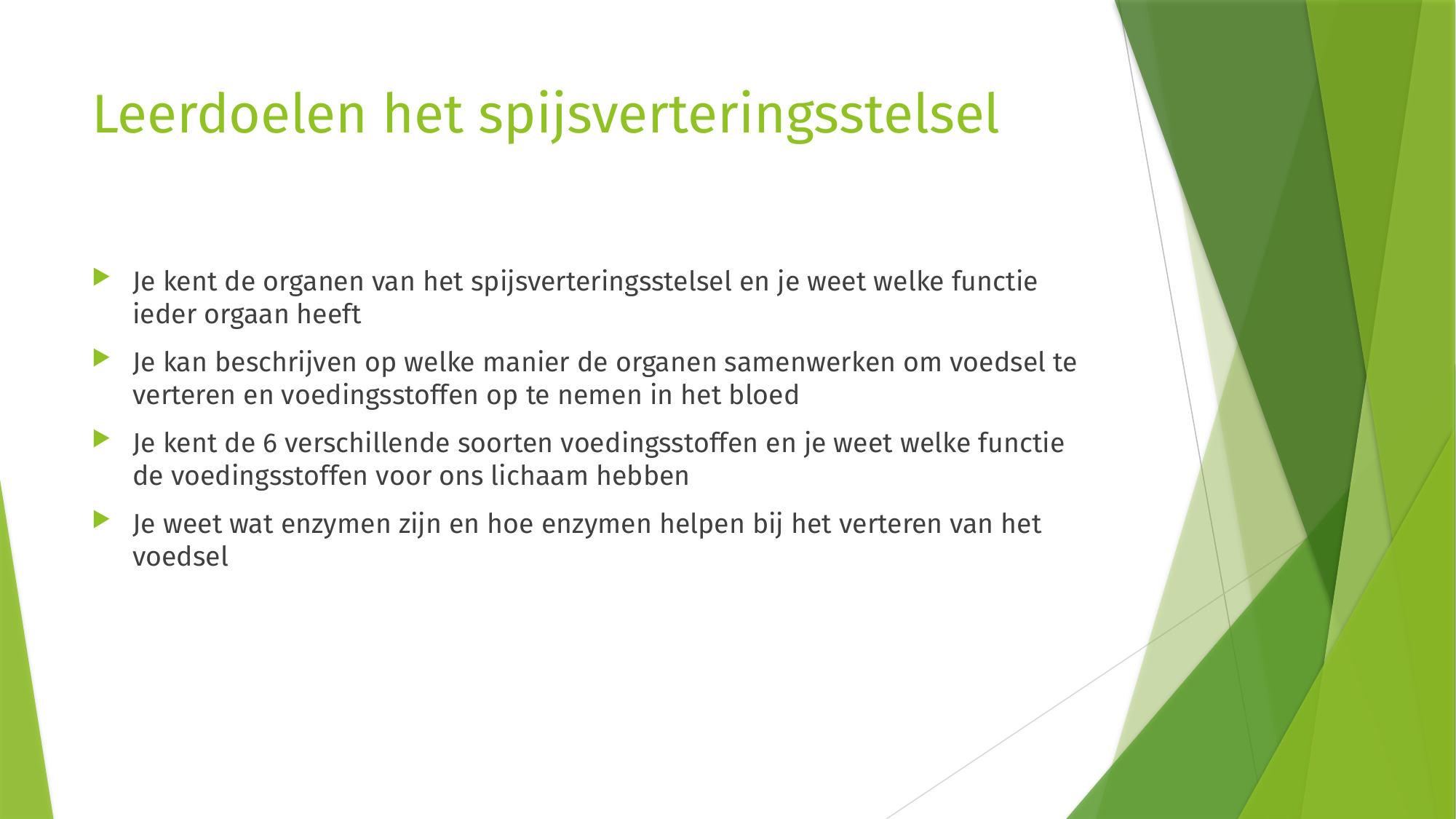

# Leerdoelen het spijsverteringsstelsel
Je kent de organen van het spijsverteringsstelsel en je weet welke functie ieder orgaan heeft
Je kan beschrijven op welke manier de organen samenwerken om voedsel te verteren en voedingsstoffen op te nemen in het bloed
Je kent de 6 verschillende soorten voedingsstoffen en je weet welke functie de voedingsstoffen voor ons lichaam hebben
Je weet wat enzymen zijn en hoe enzymen helpen bij het verteren van het voedsel